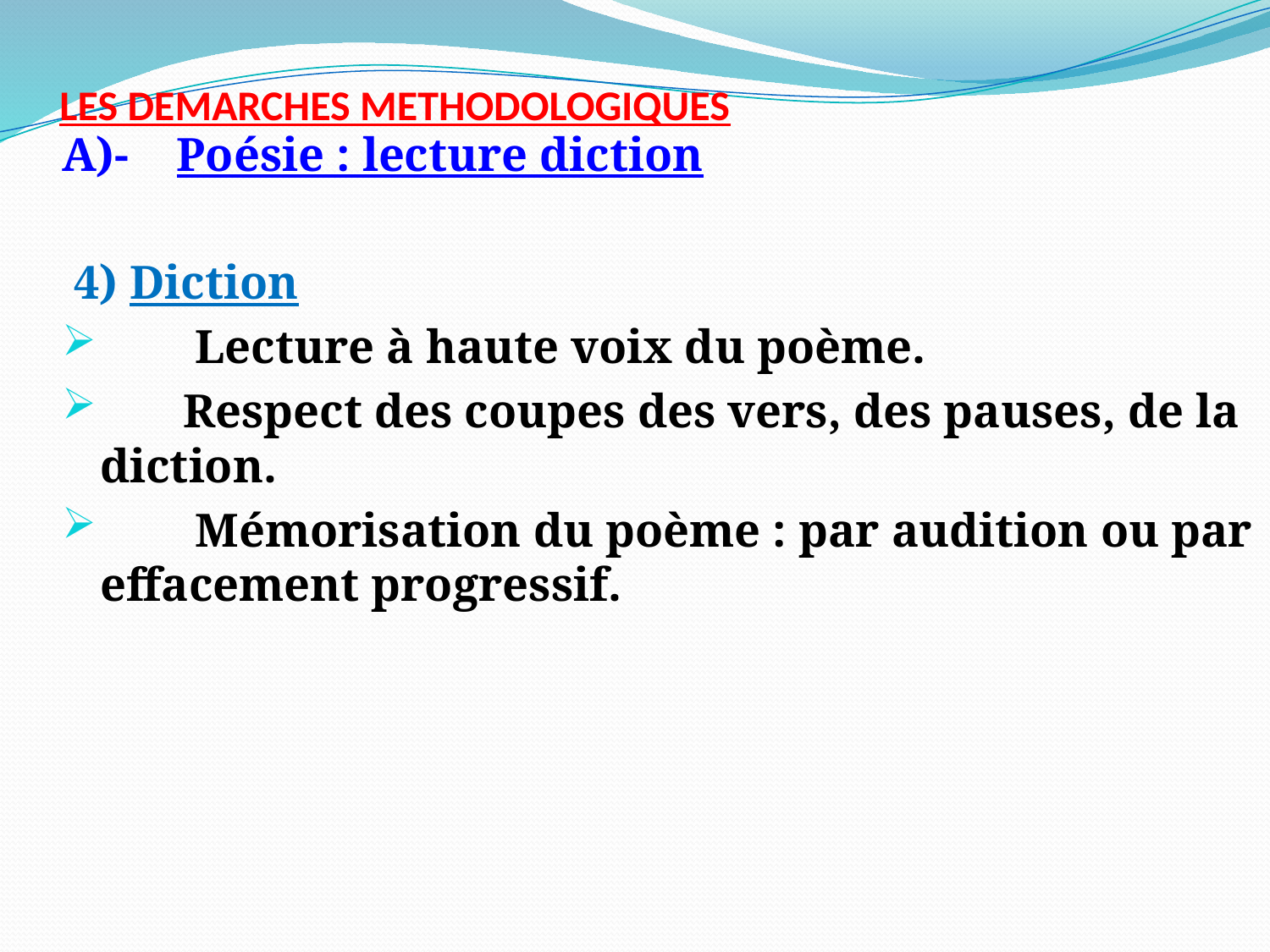

# LES DEMARCHES METHODOLOGIQUES
A)-    Poésie : lecture diction

 4) Diction
        Lecture à haute voix du poème.
       Respect des coupes des vers, des pauses, de la diction.
        Mémorisation du poème : par audition ou par effacement progressif.